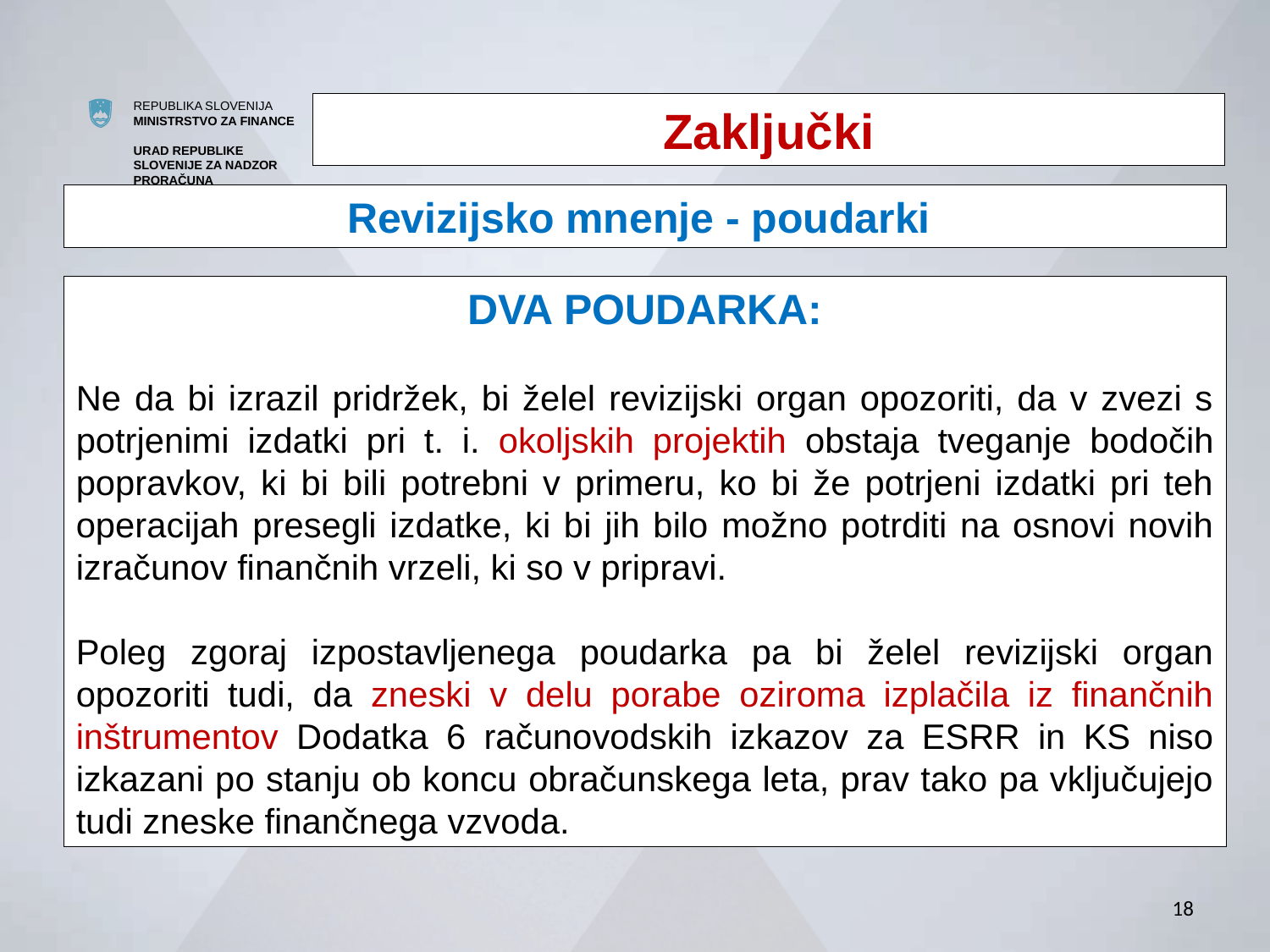

Zaključki
Revizijsko mnenje - poudarki
DVA POUDARKA:

Ne da bi izrazil pridržek, bi želel revizijski organ opozoriti, da v zvezi s potrjenimi izdatki pri t. i. okoljskih projektih obstaja tveganje bodočih popravkov, ki bi bili potrebni v primeru, ko bi že potrjeni izdatki pri teh operacijah presegli izdatke, ki bi jih bilo možno potrditi na osnovi novih izračunov finančnih vrzeli, ki so v pripravi.

Poleg zgoraj izpostavljenega poudarka pa bi želel revizijski organ opozoriti tudi, da zneski v delu porabe oziroma izplačila iz finančnih inštrumentov Dodatka 6 računovodskih izkazov za ESRR in KS niso izkazani po stanju ob koncu obračunskega leta, prav tako pa vključujejo tudi zneske finančnega vzvoda.
18